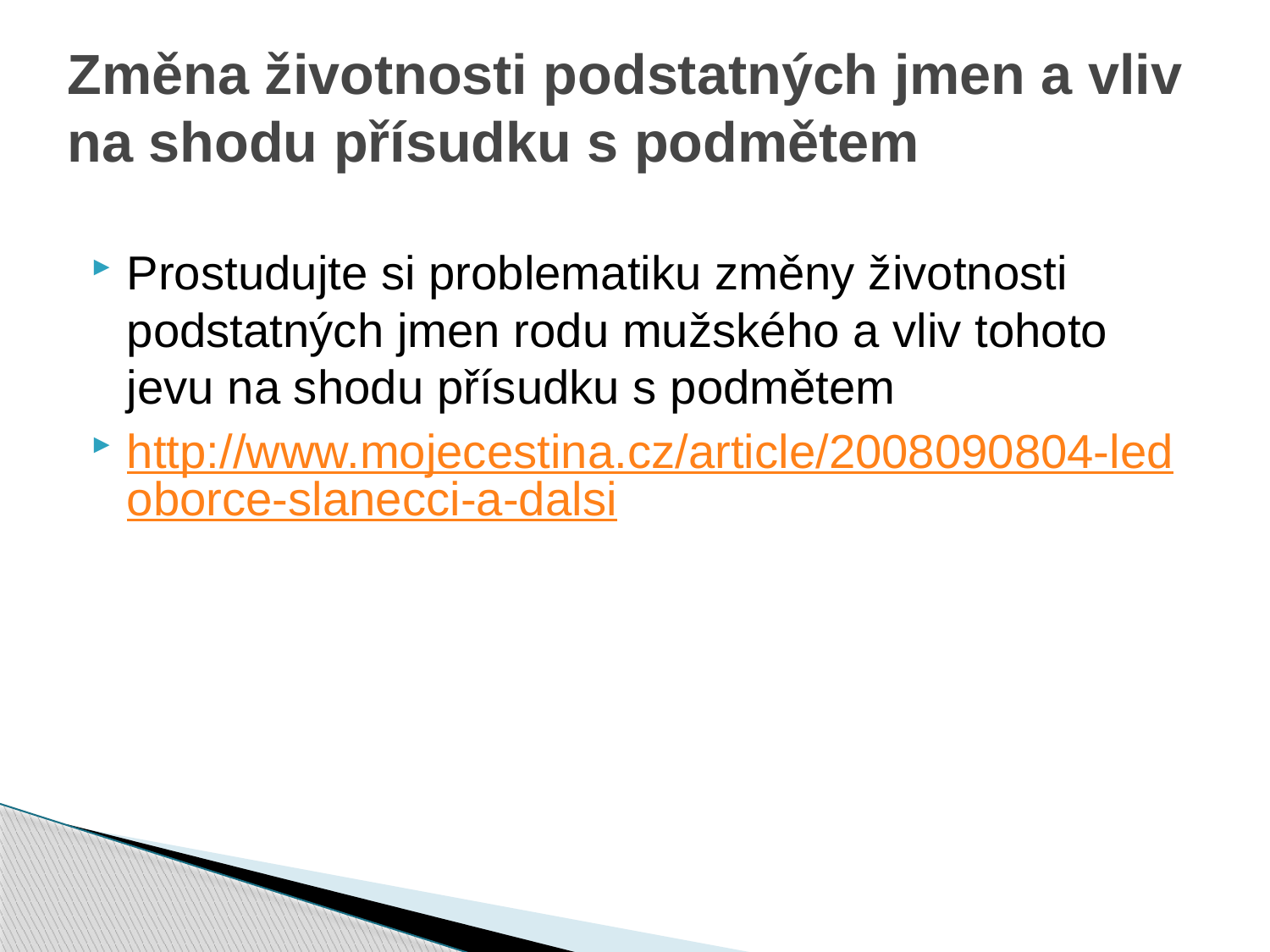

# Změna životnosti podstatných jmen a vliv na shodu přísudku s podmětem
Prostudujte si problematiku změny životnosti podstatných jmen rodu mužského a vliv tohoto jevu na shodu přísudku s podmětem
http://www.mojecestina.cz/article/2008090804-ledoborce-slanecci-a-dalsi